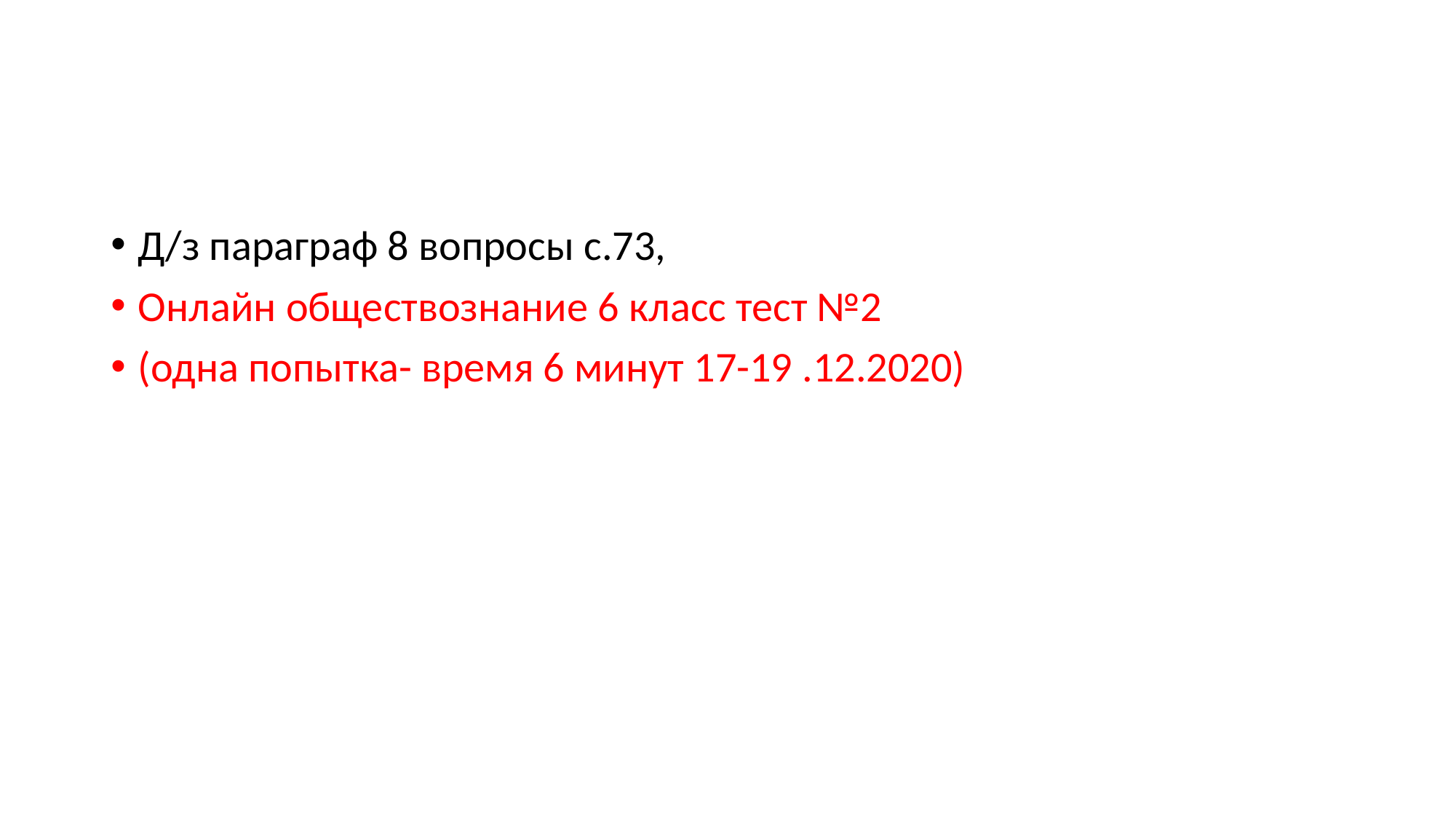

#
Д/з параграф 8 вопросы с.73,
Онлайн обществознание 6 класс тест №2
(одна попытка- время 6 минут 17-19 .12.2020)